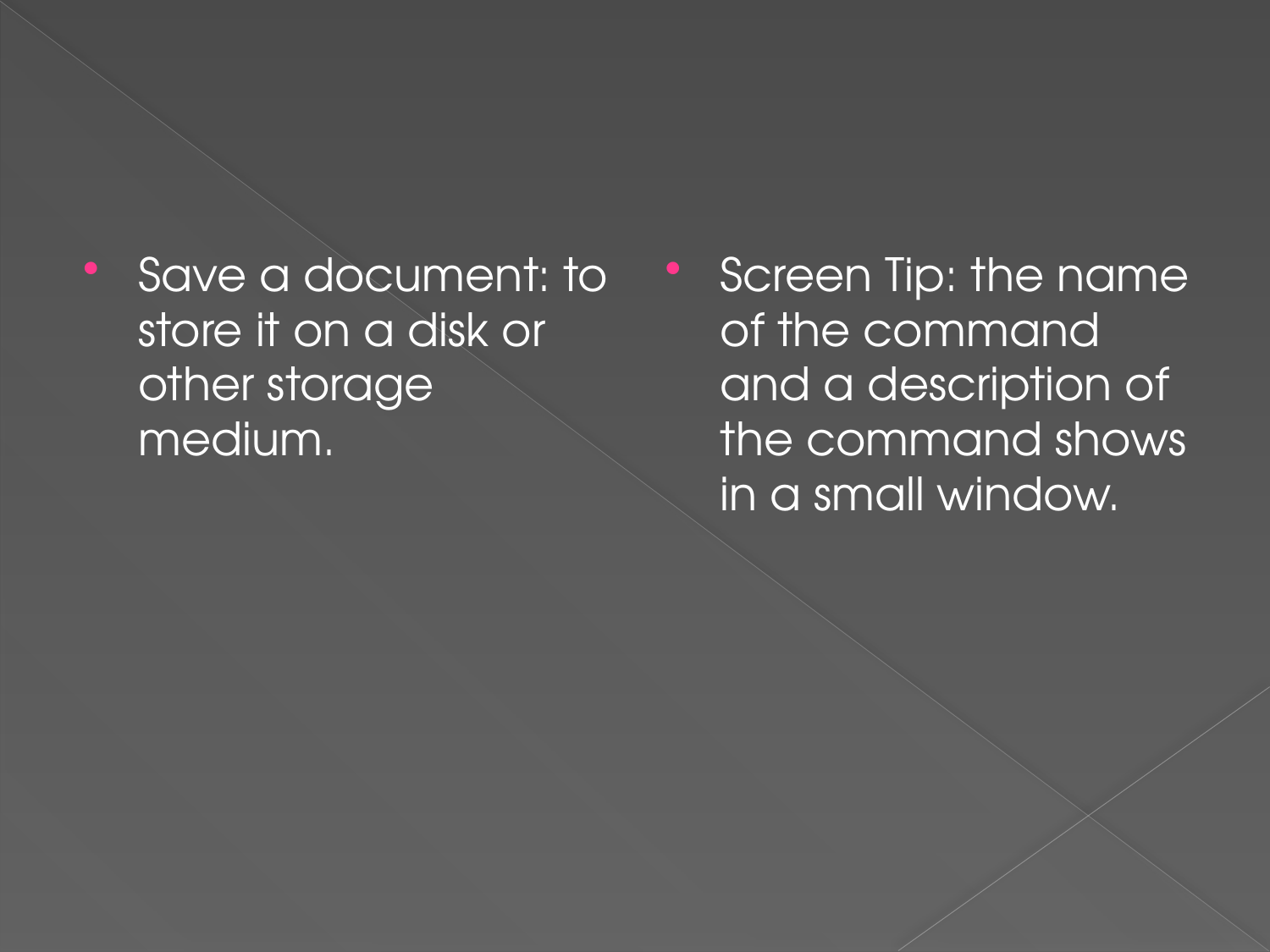

Save a document: to store it on a disk or other storage medium.
Screen Tip: the name of the command and a description of the command shows in a small window.